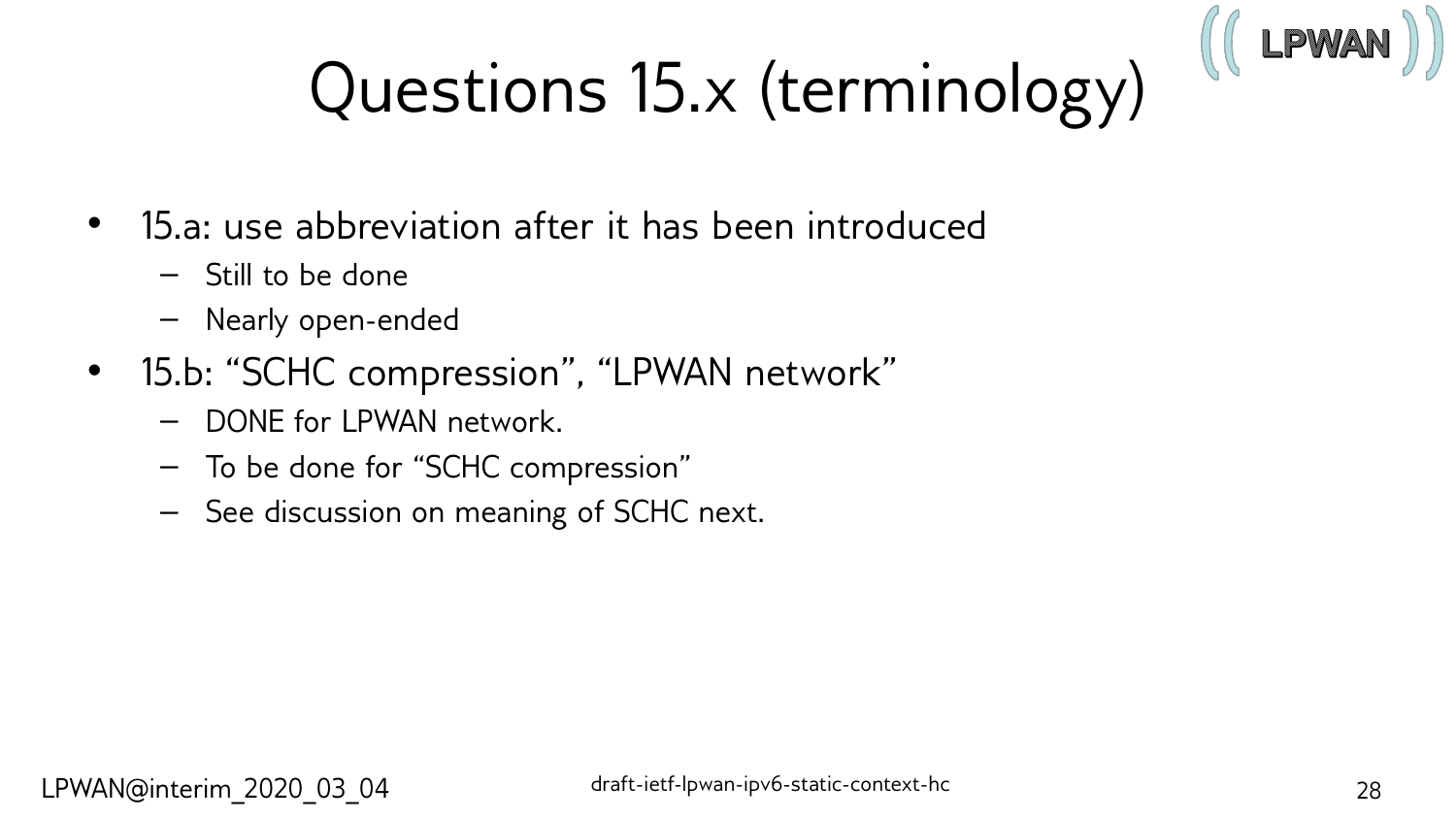

# Questions 15.x (terminology)
15.a: use abbreviation after it has been introduced
Still to be done
Nearly open-ended
15.b: “SCHC compression”, “LPWAN network”
DONE for LPWAN network.
To be done for “SCHC compression”
See discussion on meaning of SCHC next.
28